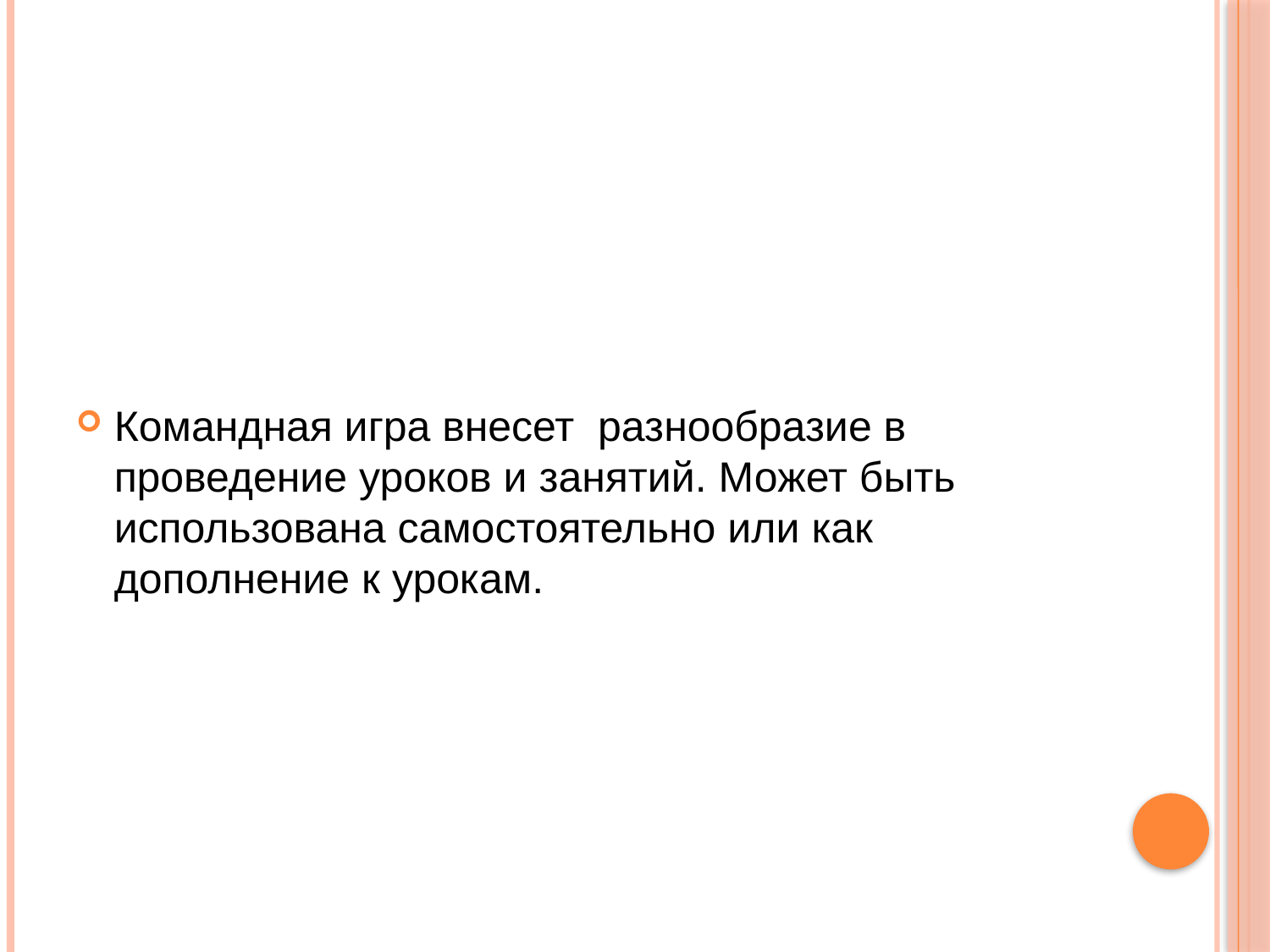

#

Командная игра внесет  разнообразие в проведение уроков и занятий. Может быть использована самостоятельно или как дополнение к урокам.